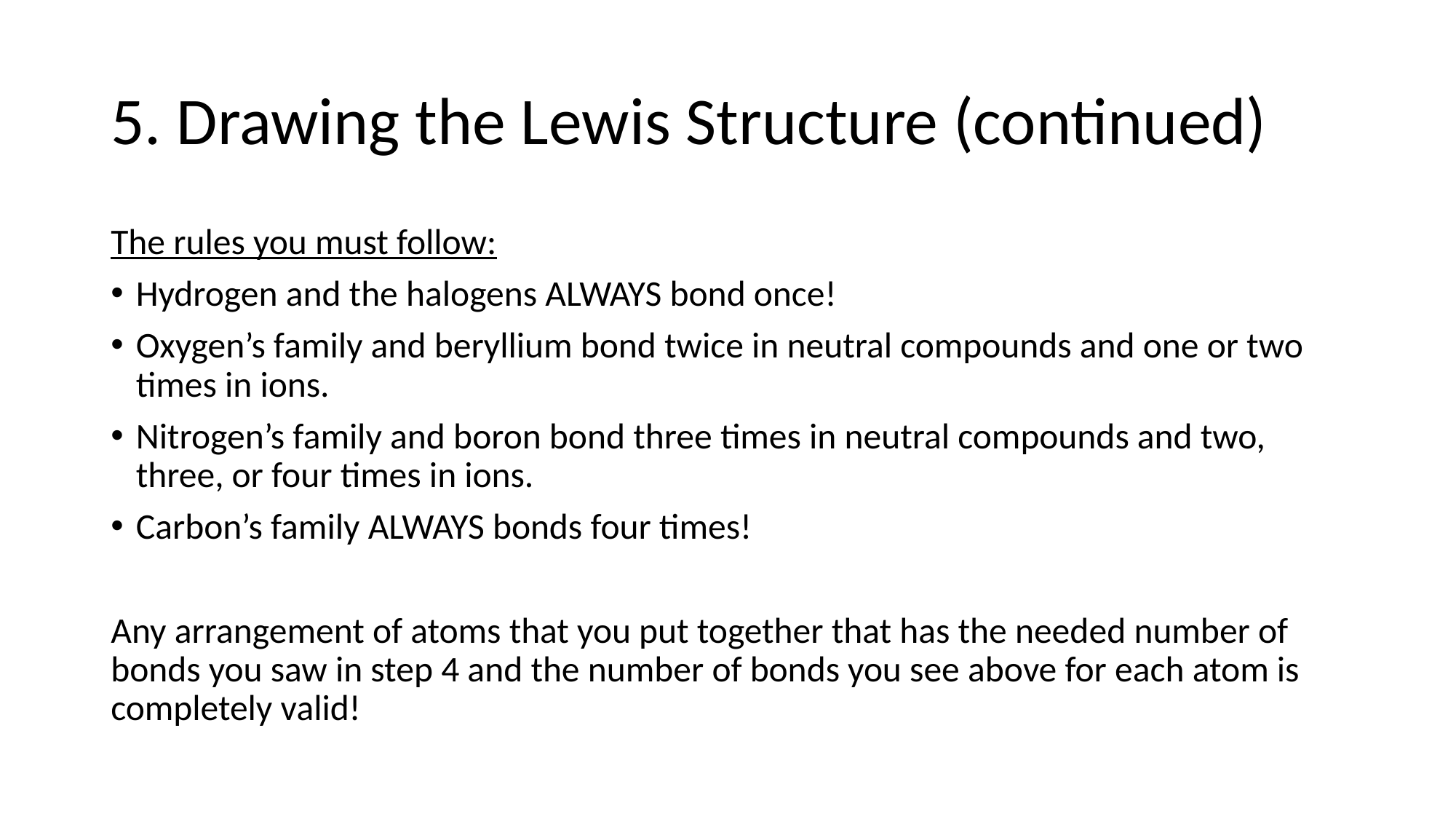

# 5. Drawing the Lewis Structure (continued)
The rules you must follow:
Hydrogen and the halogens ALWAYS bond once!
Oxygen’s family and beryllium bond twice in neutral compounds and one or two times in ions.
Nitrogen’s family and boron bond three times in neutral compounds and two, three, or four times in ions.
Carbon’s family ALWAYS bonds four times!

Any arrangement of atoms that you put together that has the needed number of bonds you saw in step 4 and the number of bonds you see above for each atom is completely valid!